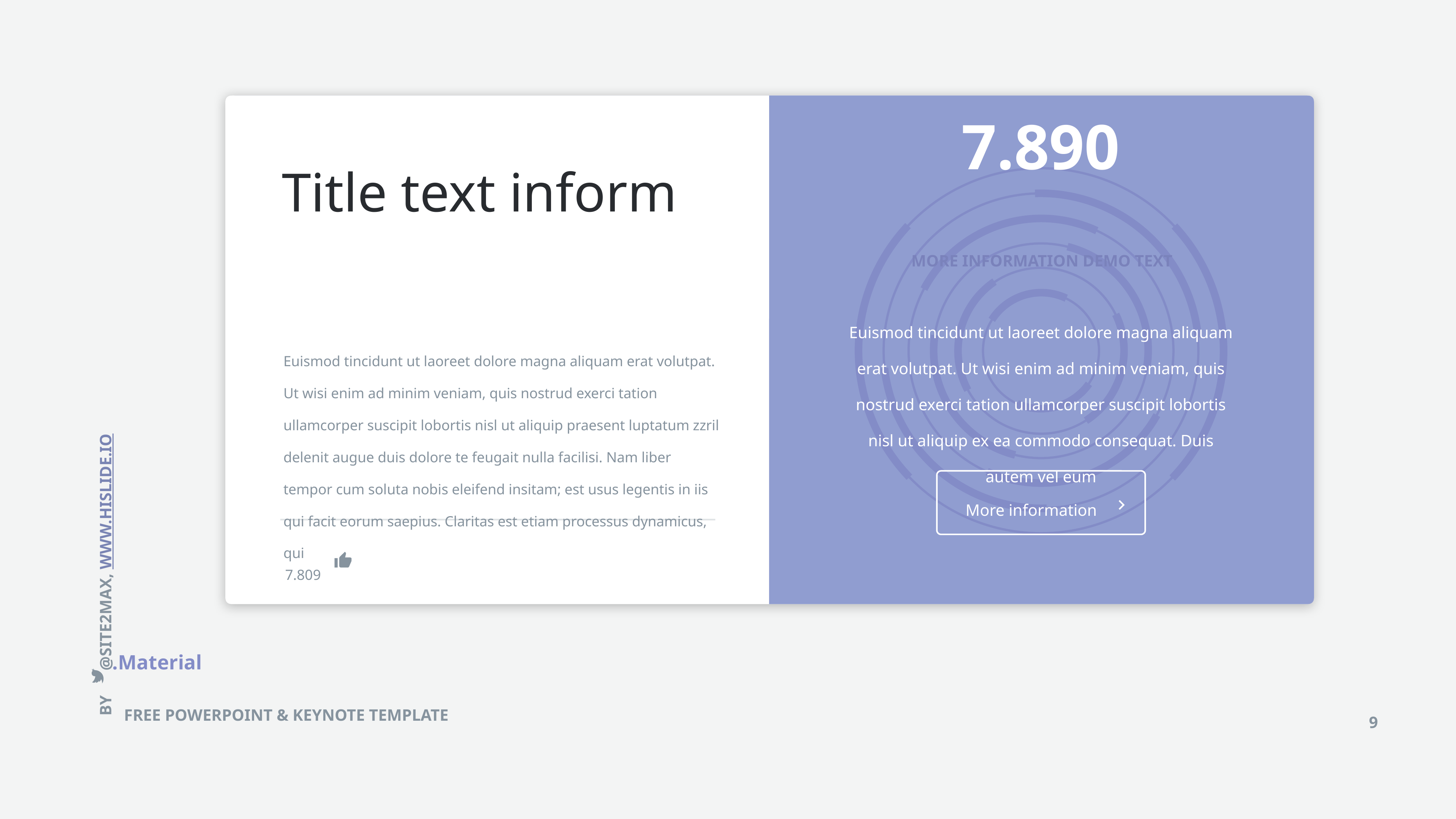

Title text inform
7.890

more information demo text
Euismod tincidunt ut laoreet dolore magna aliquam erat volutpat. Ut wisi enim ad minim veniam, quis nostrud exerci tation ullamcorper suscipit lobortis nisl ut aliquip ex ea commodo consequat. Duis autem vel eum
Euismod tincidunt ut laoreet dolore magna aliquam erat volutpat. Ut wisi enim ad minim veniam, quis nostrud exerci tation ullamcorper suscipit lobortis nisl ut aliquip praesent luptatum zzril delenit augue duis dolore te feugait nulla facilisi. Nam liber tempor cum soluta nobis eleifend insitam; est usus legentis in iis qui facit eorum saepius. Claritas est etiam processus dynamicus, qui

More information

7.809
9